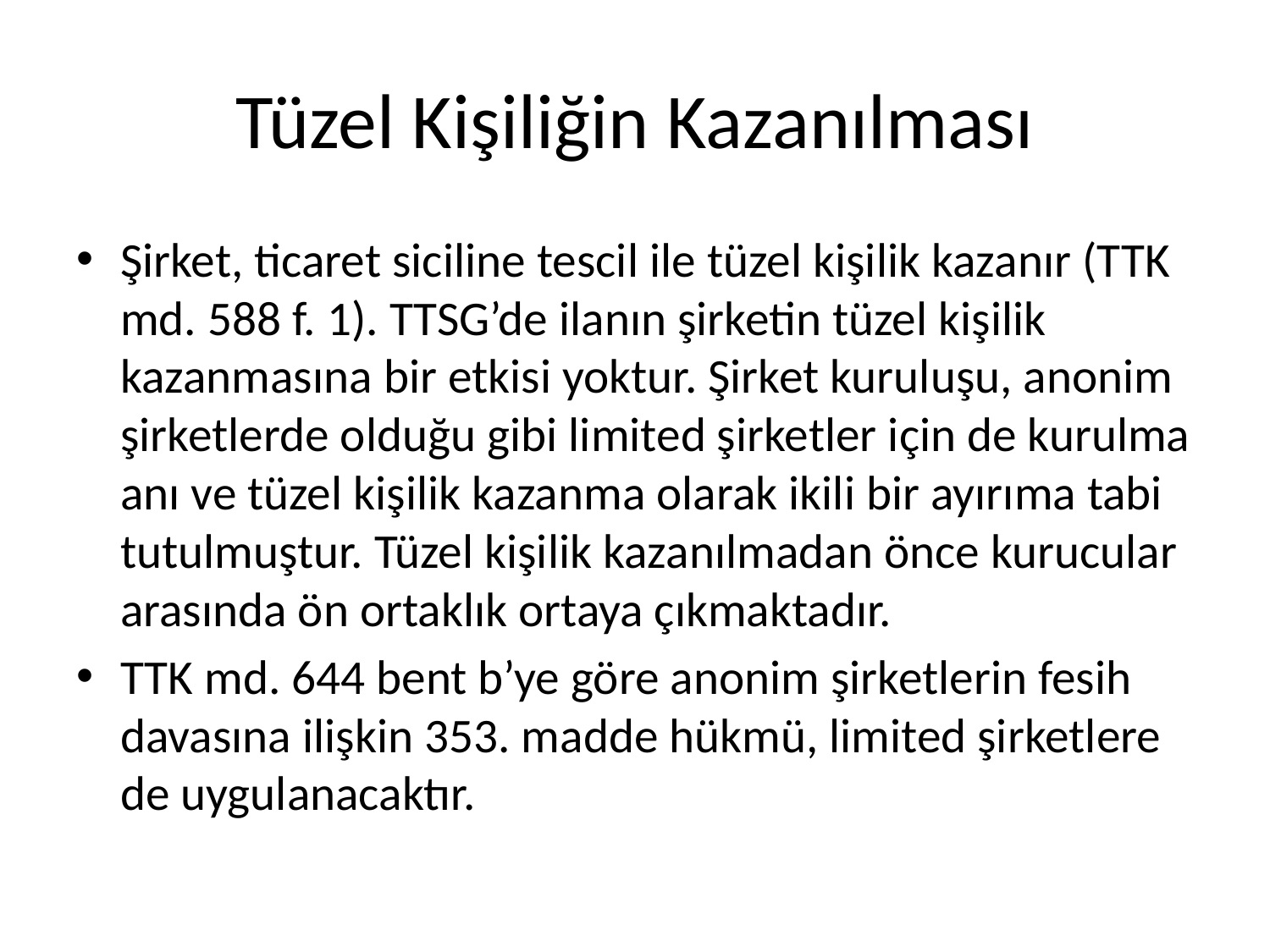

# Tüzel Kişiliğin Kazanılması
Şirket, ticaret siciline tescil ile tüzel kişilik kazanır (TTK md. 588 f. 1). TTSG’de ilanın şirketin tüzel kişilik kazanmasına bir etkisi yoktur. Şirket kuruluşu, anonim şirketlerde olduğu gibi limited şirketler için de kurulma anı ve tüzel kişilik kazanma olarak ikili bir ayırıma tabi tutulmuştur. Tüzel kişilik kazanılmadan önce kurucular arasında ön ortaklık ortaya çıkmaktadır.
TTK md. 644 bent b’ye göre anonim şirketlerin fesih davasına ilişkin 353. madde hükmü, limited şirketlere de uygulanacaktır.